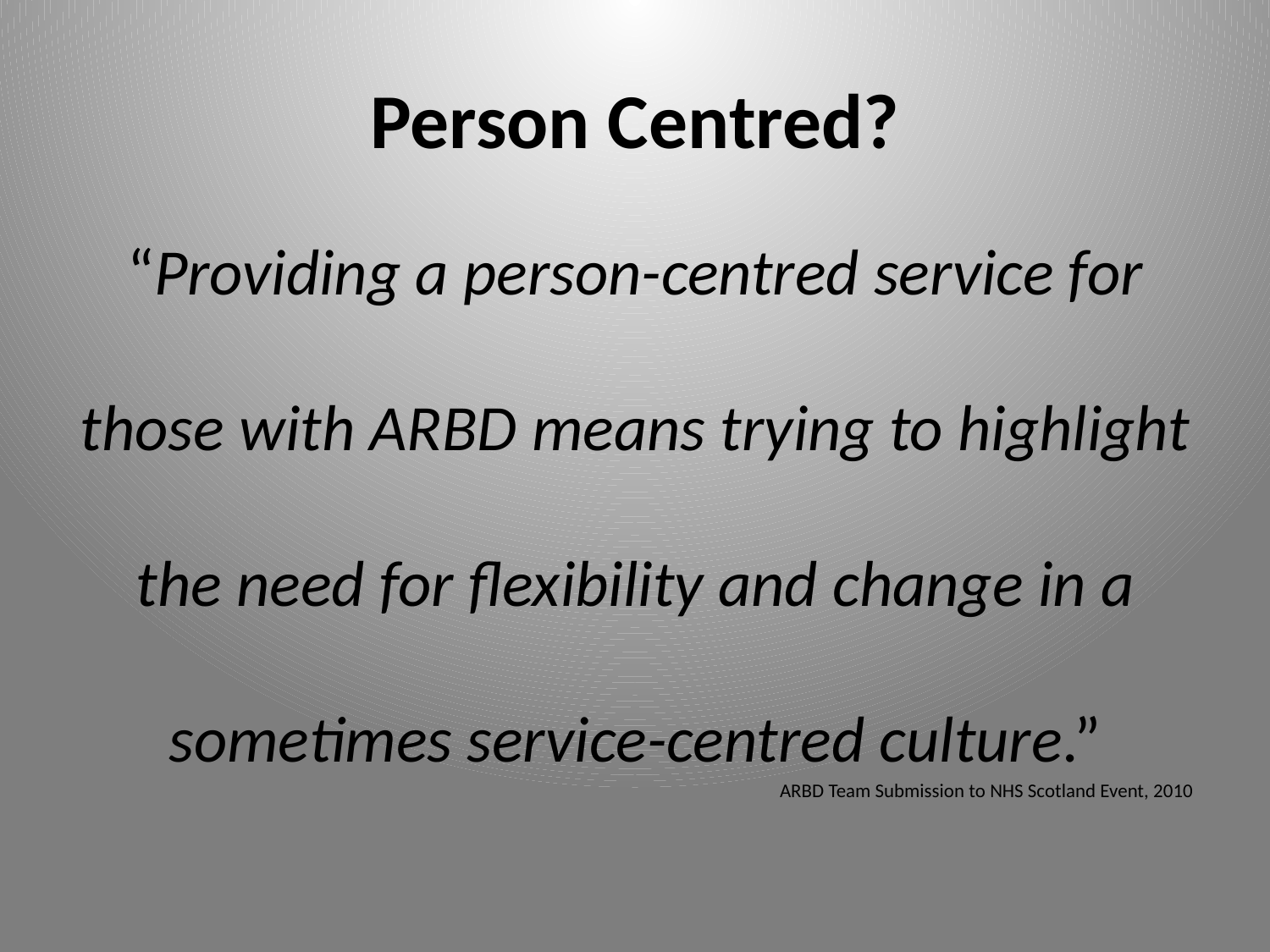

# Person Centred?
“Providing a person-centred service for those with ARBD means trying to highlight the need for flexibility and change in a sometimes service-centred culture.”
ARBD Team Submission to NHS Scotland Event, 2010